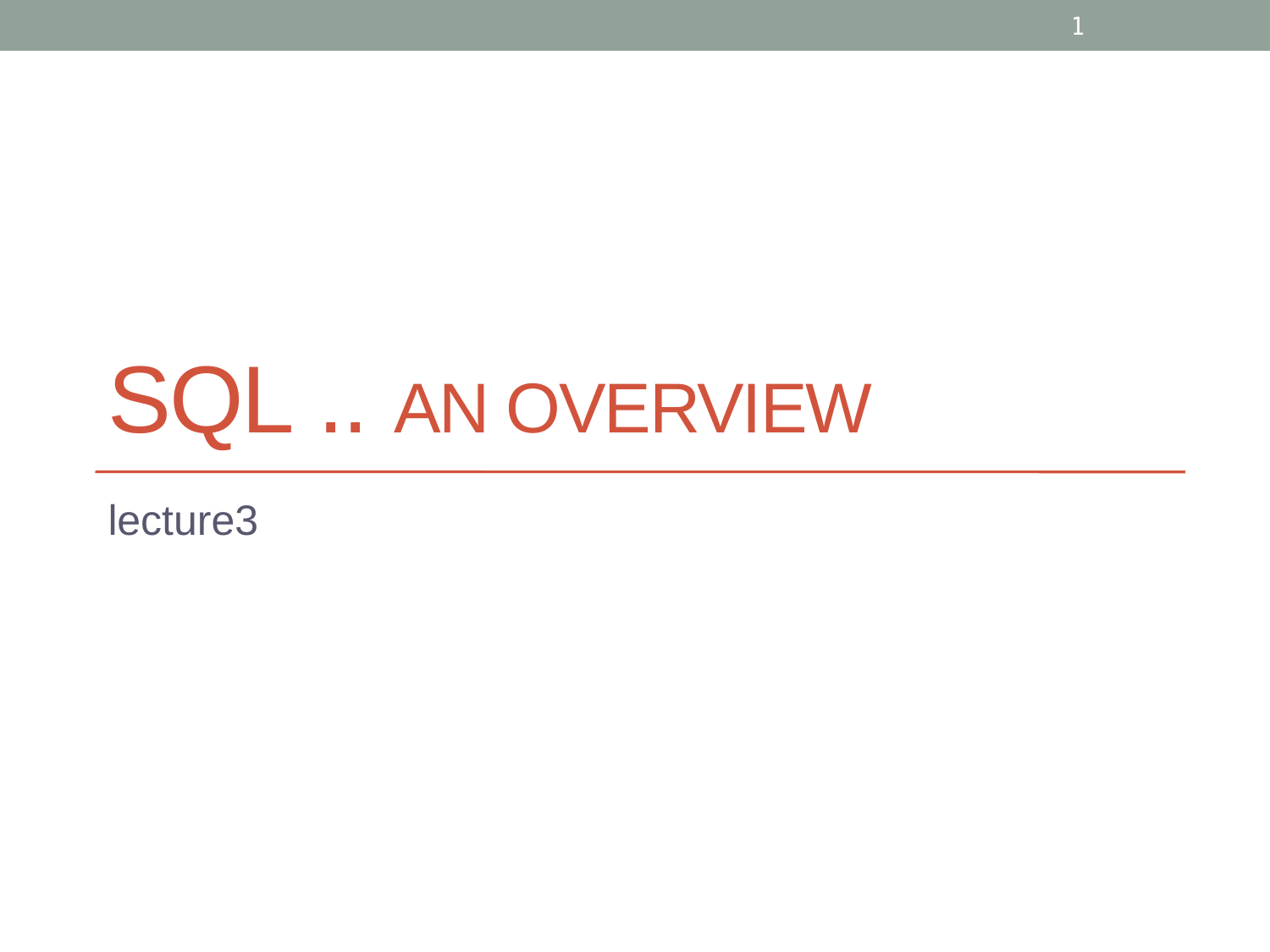

1
# SQL .. An overview
lecture3